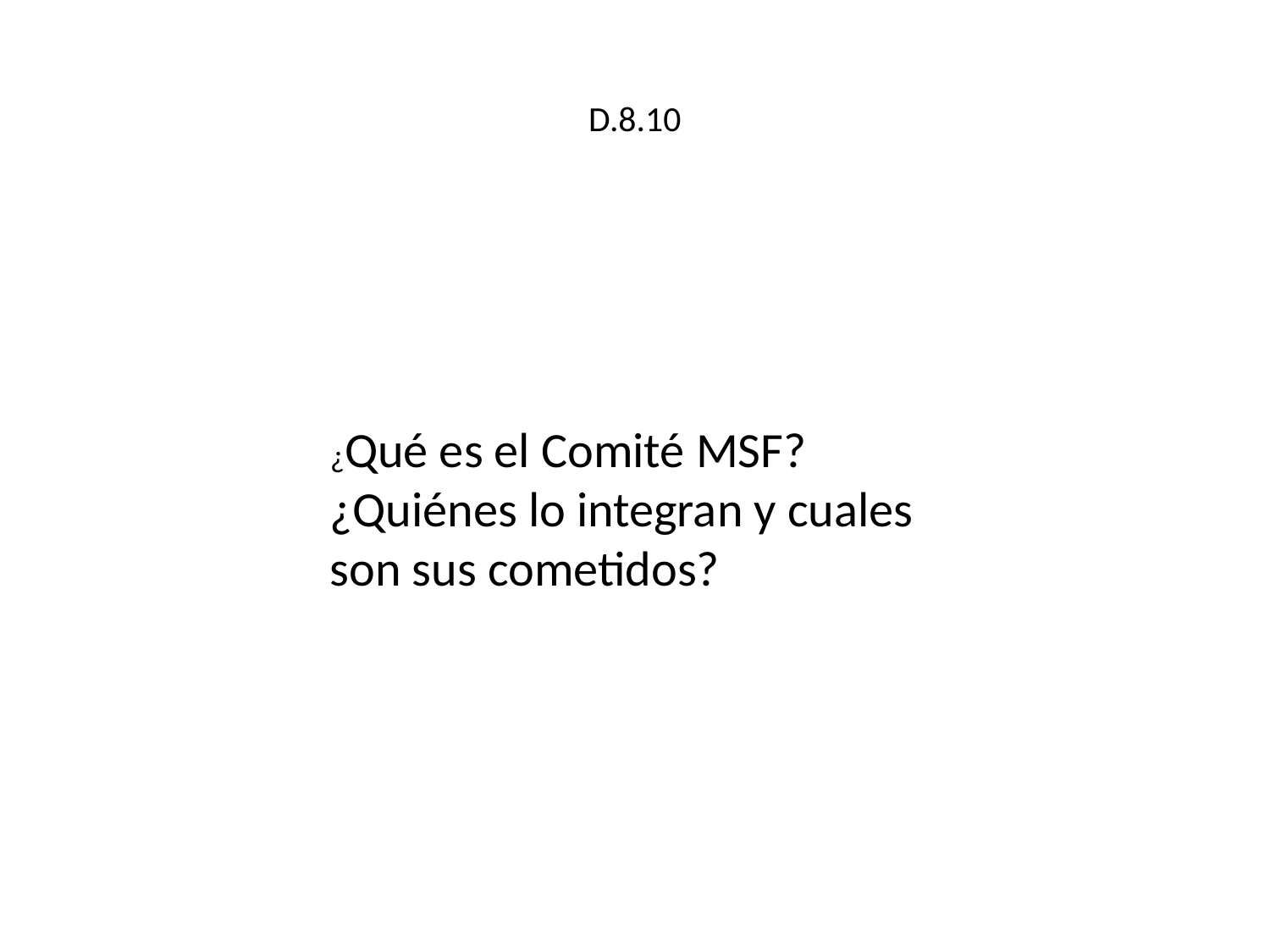

# D.8.10

¿Qué es el Comité MSF?
¿Quiénes lo integran y cuales son sus cometidos?